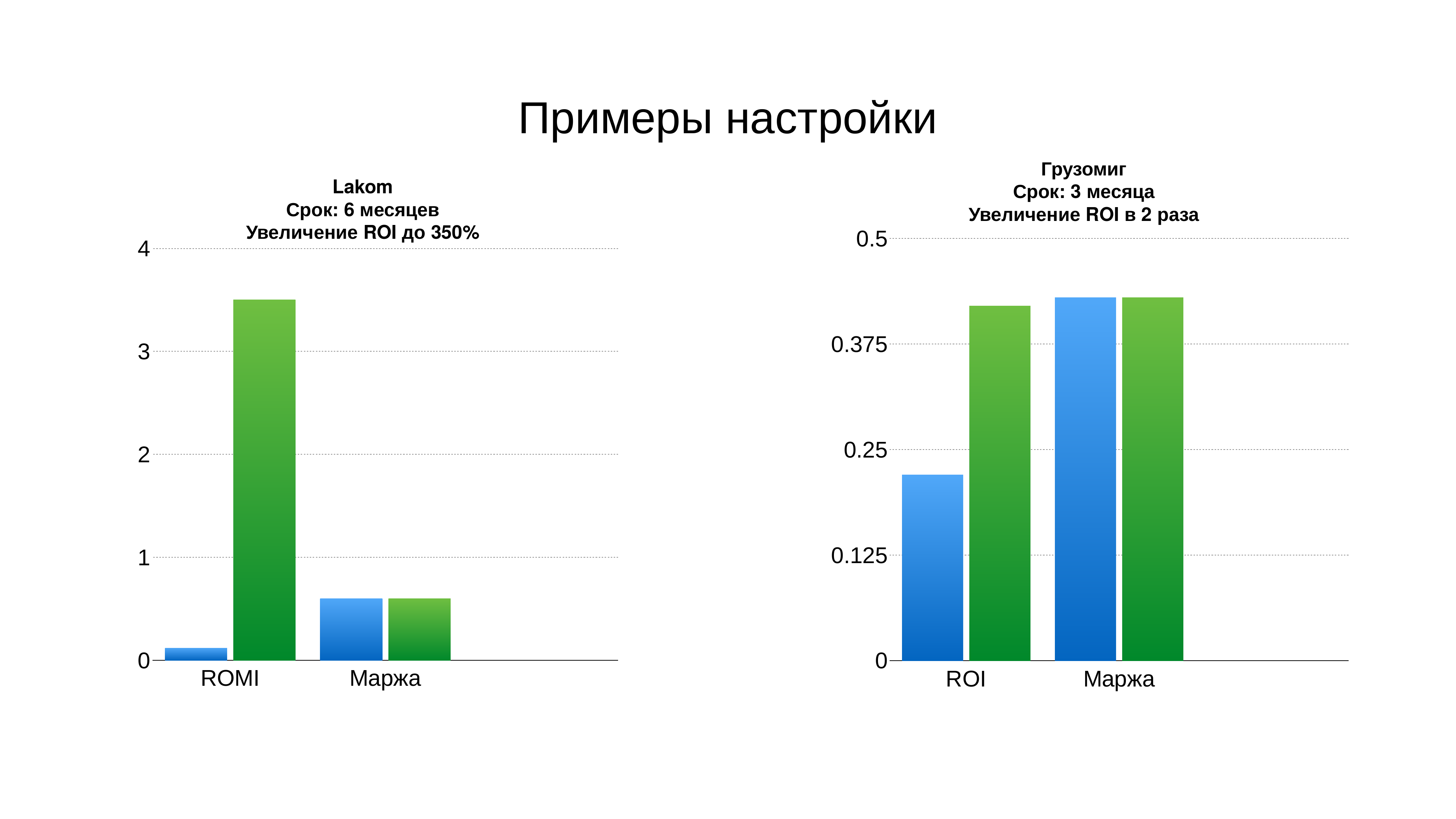

Примеры настройки
Грузомиг
Срок: 3 месяца
Увеличение ROI в 2 раза
Lakom
Срок: 6 месяцев
Увеличение ROI до 350%

[unsupported chart]

[unsupported chart]